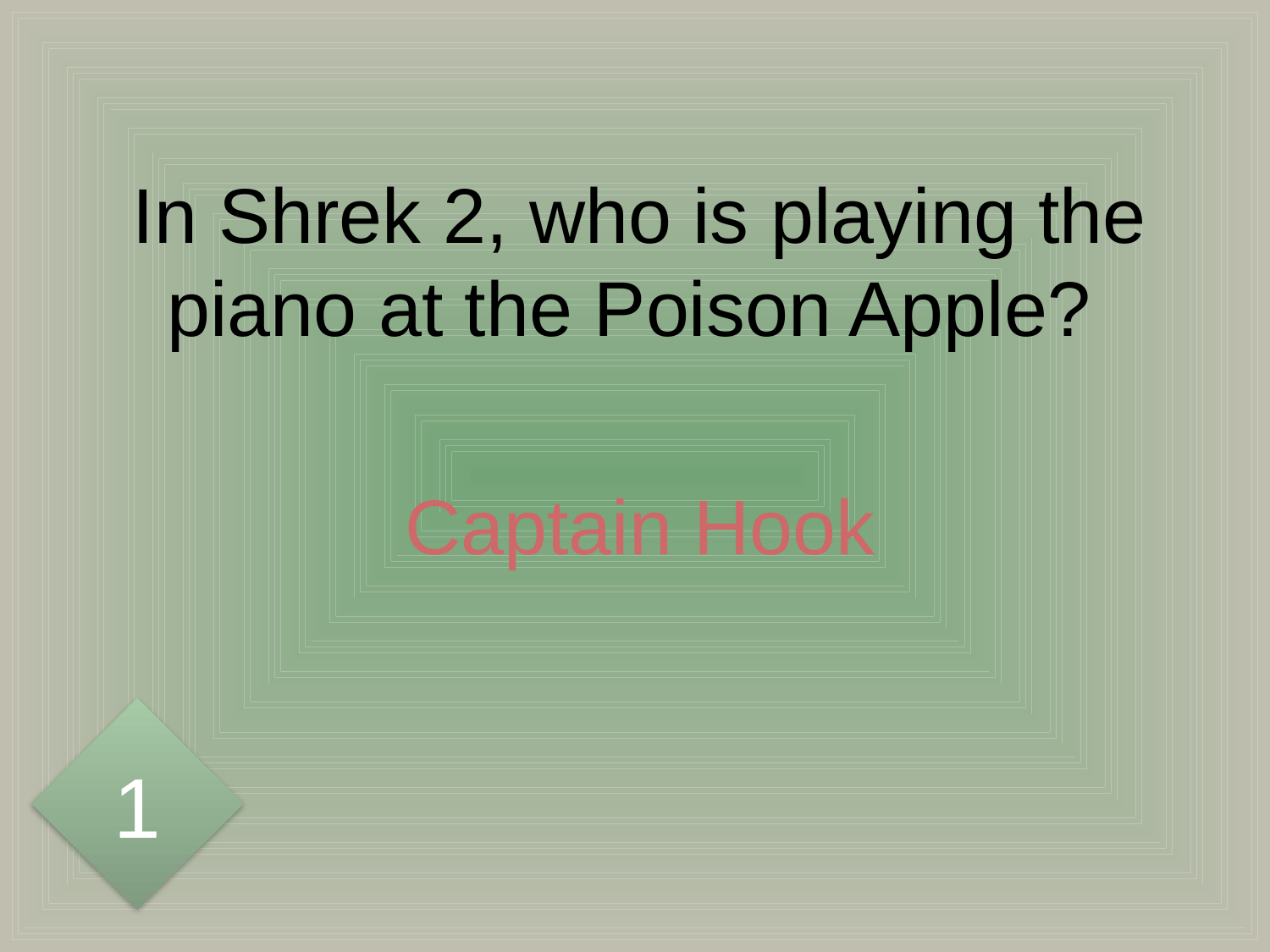

# In Shrek 2, who is playing the piano at the Poison Apple?
Captain Hook
1